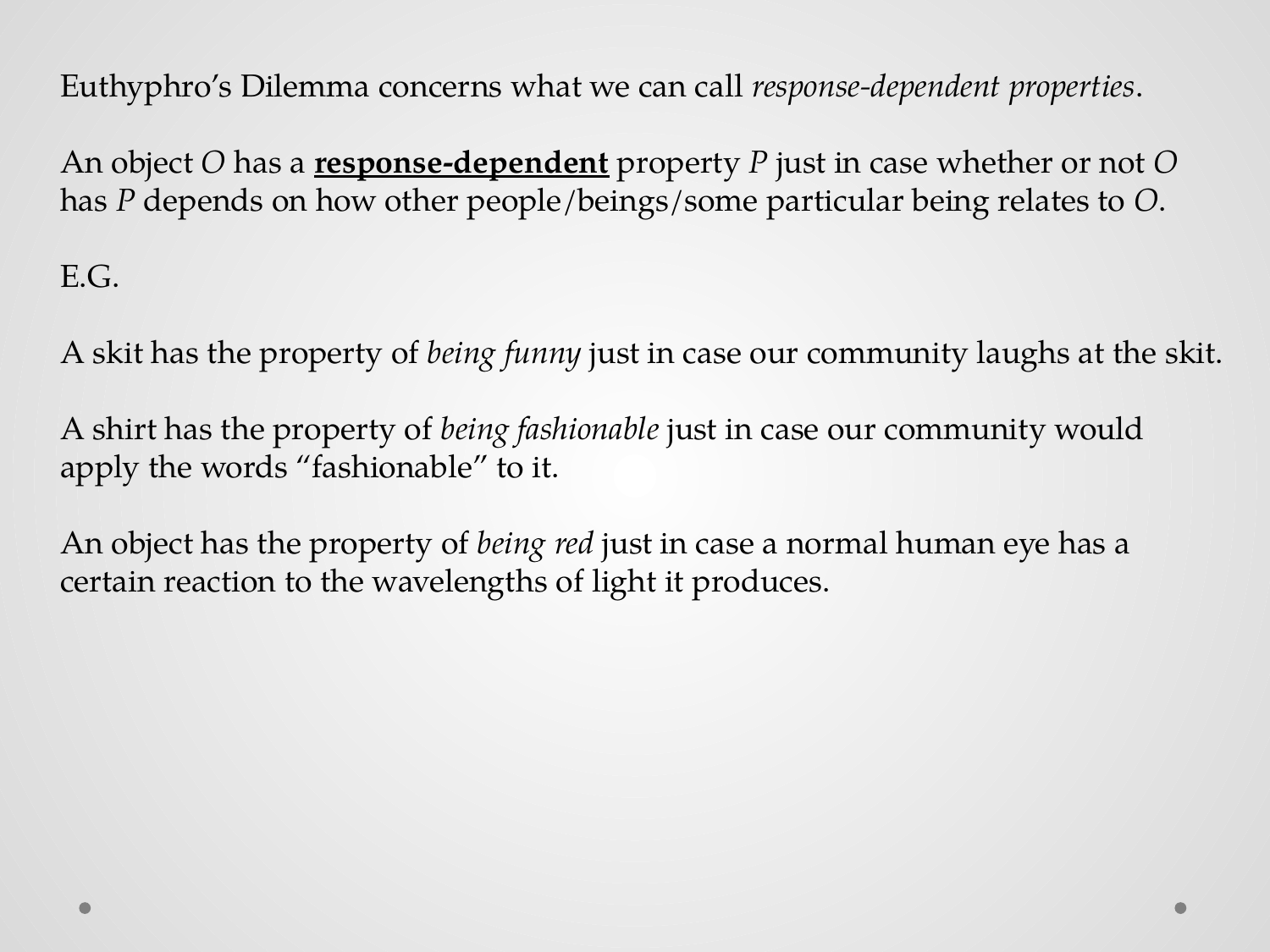

Euthyphro’s Dilemma concerns what we can call response-dependent properties.

An object O has a response-dependent property P just in case whether or not O has P depends on how other people/beings/some particular being relates to O.

E.G.

A skit has the property of being funny just in case our community laughs at the skit.

A shirt has the property of being fashionable just in case our community would apply the words “fashionable” to it.

An object has the property of being red just in case a normal human eye has a certain reaction to the wavelengths of light it produces.